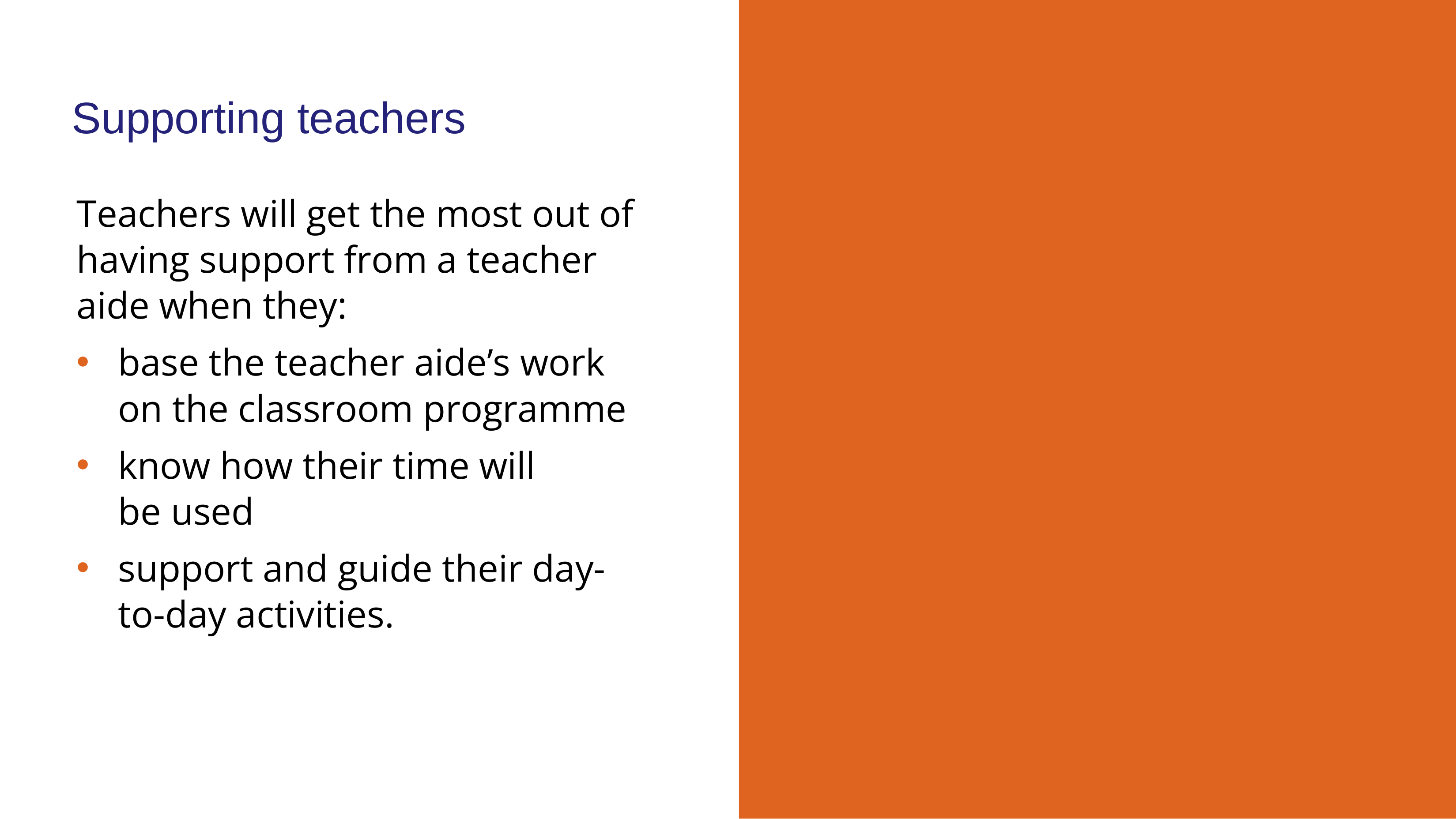

Supporting teachers
Teachers will get the most out of having support from a teacher aide when they:
base the teacher aide’s work on the classroom programme
know how their time will
be used
support and guide their day-to-day activities.